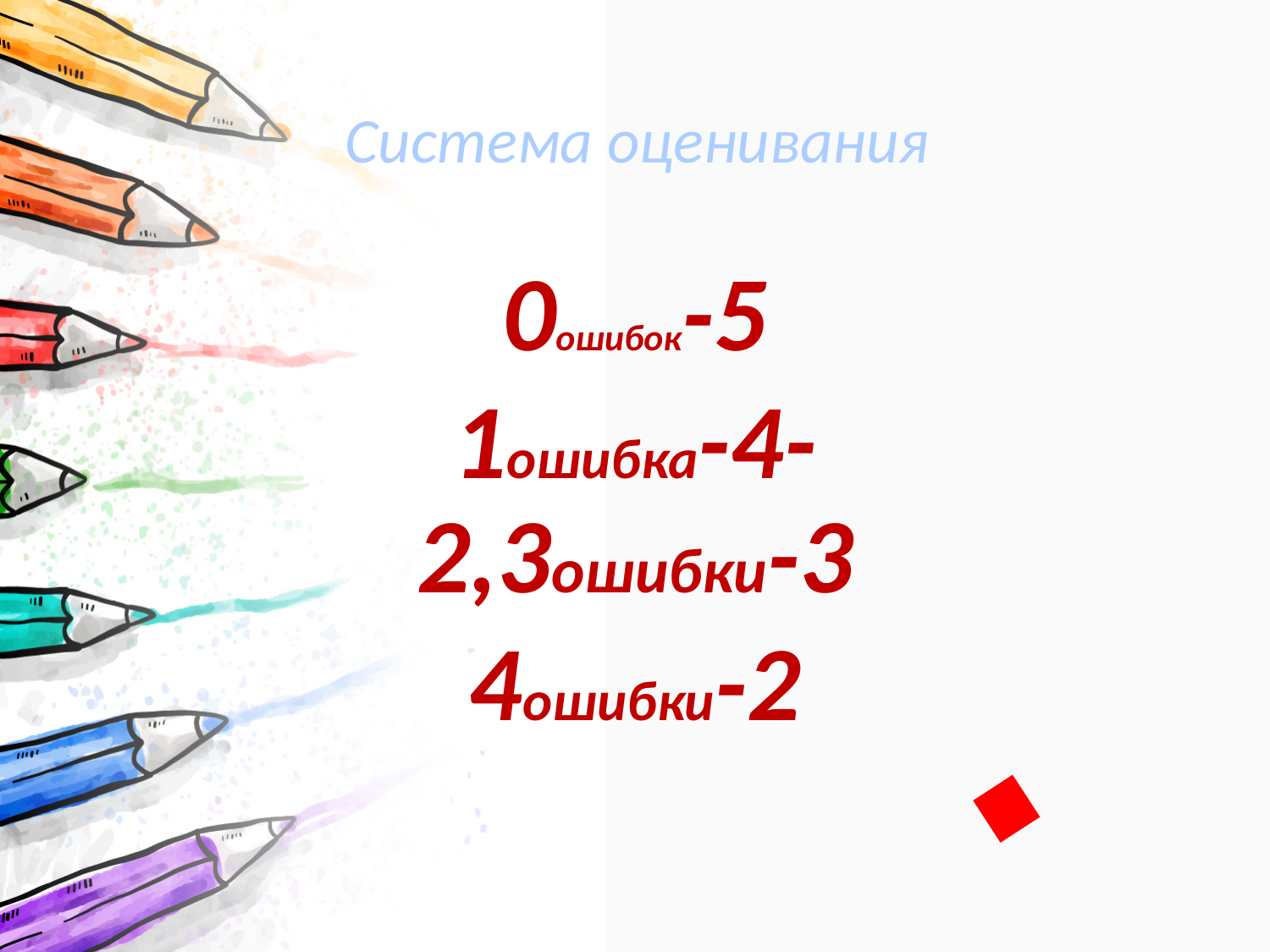

# Система оценивания
0ошибок-5
1ошибка-4-
2,3ошибки-3
4ошибки-2